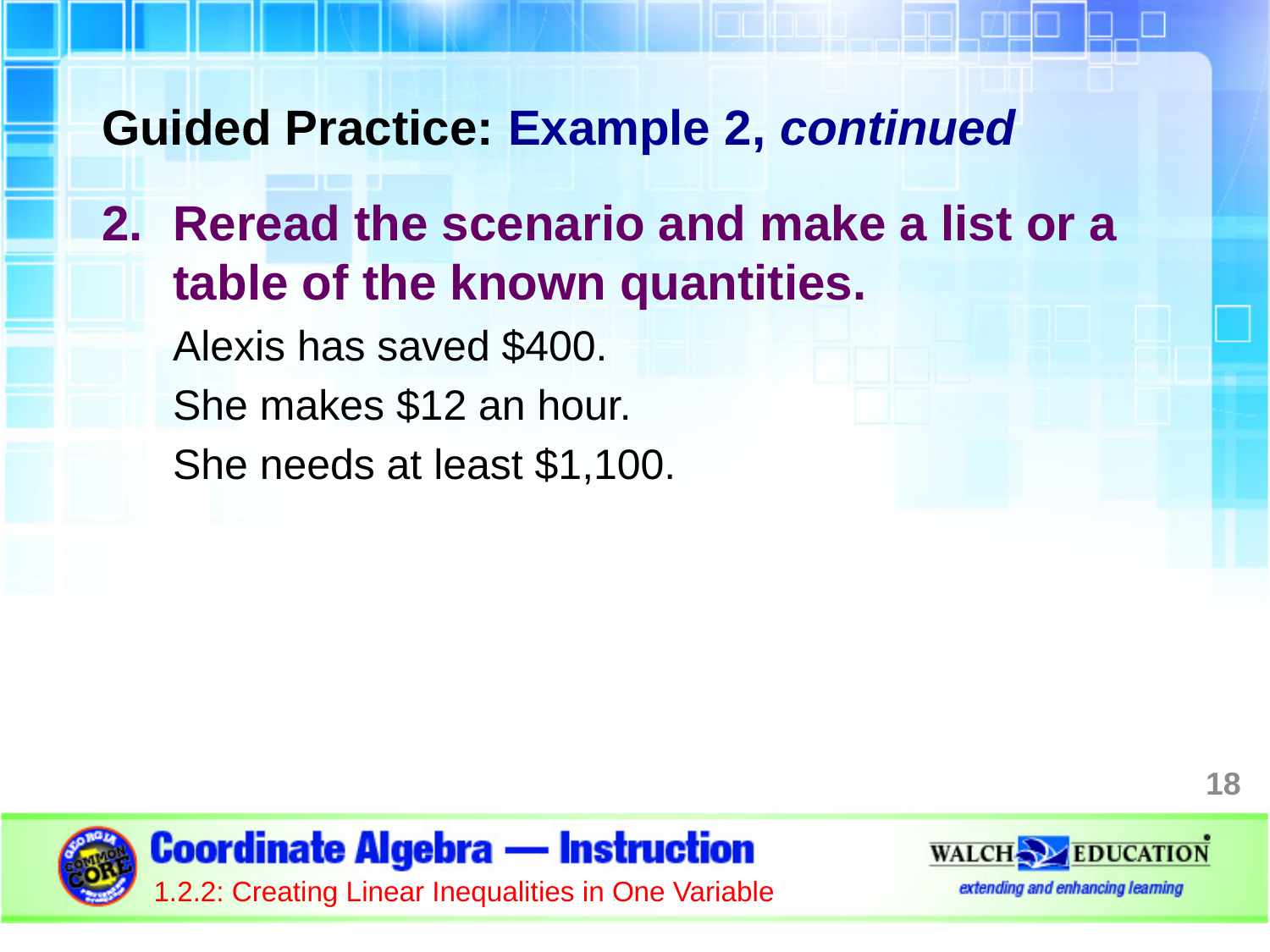

Guided Practice: Example 2, continued

Reread the scenario and make a list or a table of the known quantities.
Alexis has saved $400.
She makes $12 an hour.
She needs at least $1,100.
18
1.2.2: Creating Linear Inequalities in One Variable